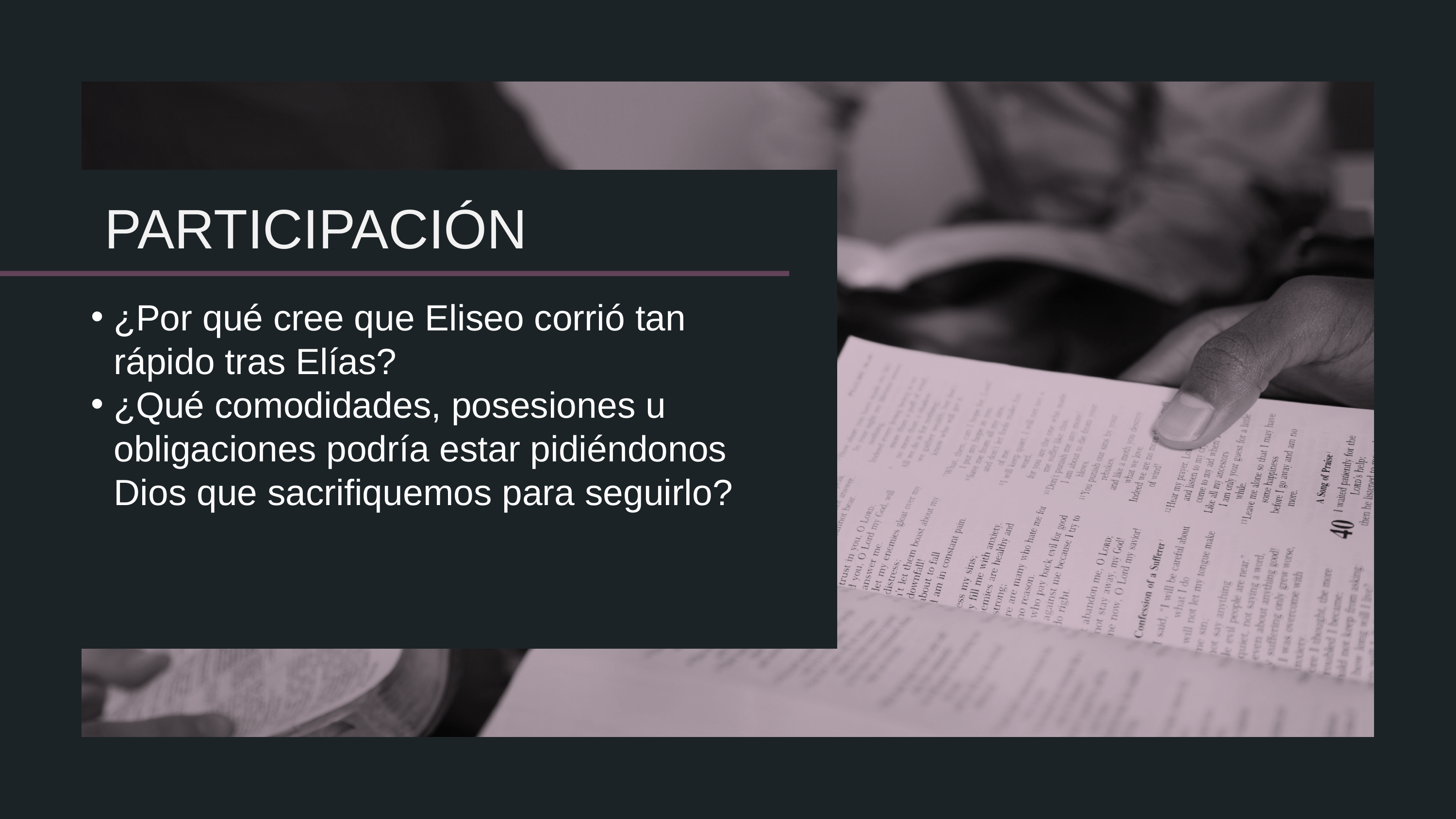

¿Por qué cree que Eliseo corrió tan rápido tras Elías?
¿Qué comodidades, posesiones u obligaciones podría estar pidiéndonos Dios que sacrifiquemos para seguirlo?